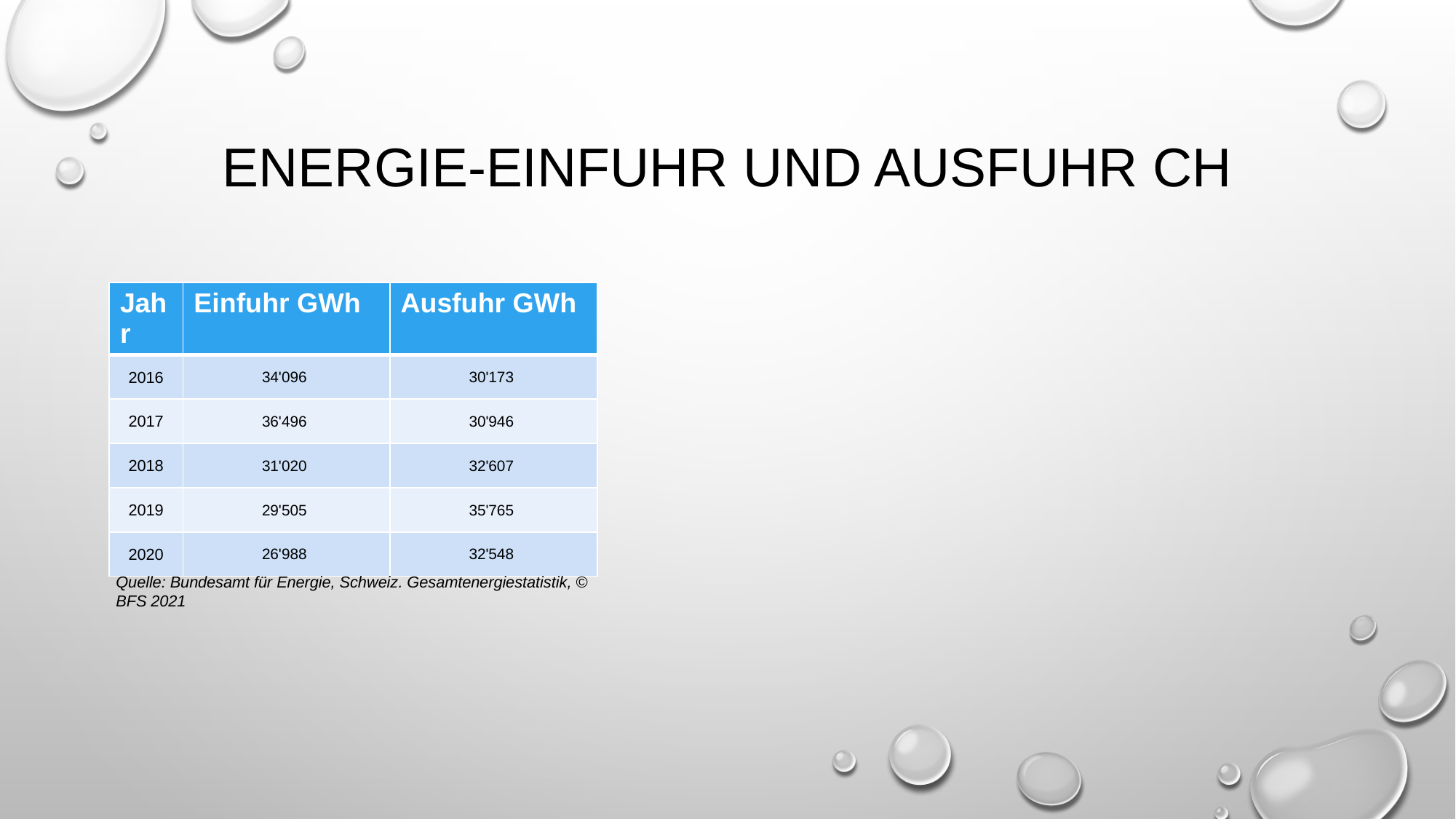

# Energie-Einfuhr und Ausfuhr CH
| Jahr | Einfuhr GWh | Ausfuhr GWh |
| --- | --- | --- |
| 2016 | 34'096 | 30'173 |
| 2017 | 36'496 | 30'946 |
| 2018 | 31'020 | 32'607 |
| 2019 | 29'505 | 35'765 |
| 2020 | 26'988 | 32'548 |
Quelle: Bundesamt für Energie, Schweiz. Gesamtenergiestatistik, © BFS 2021